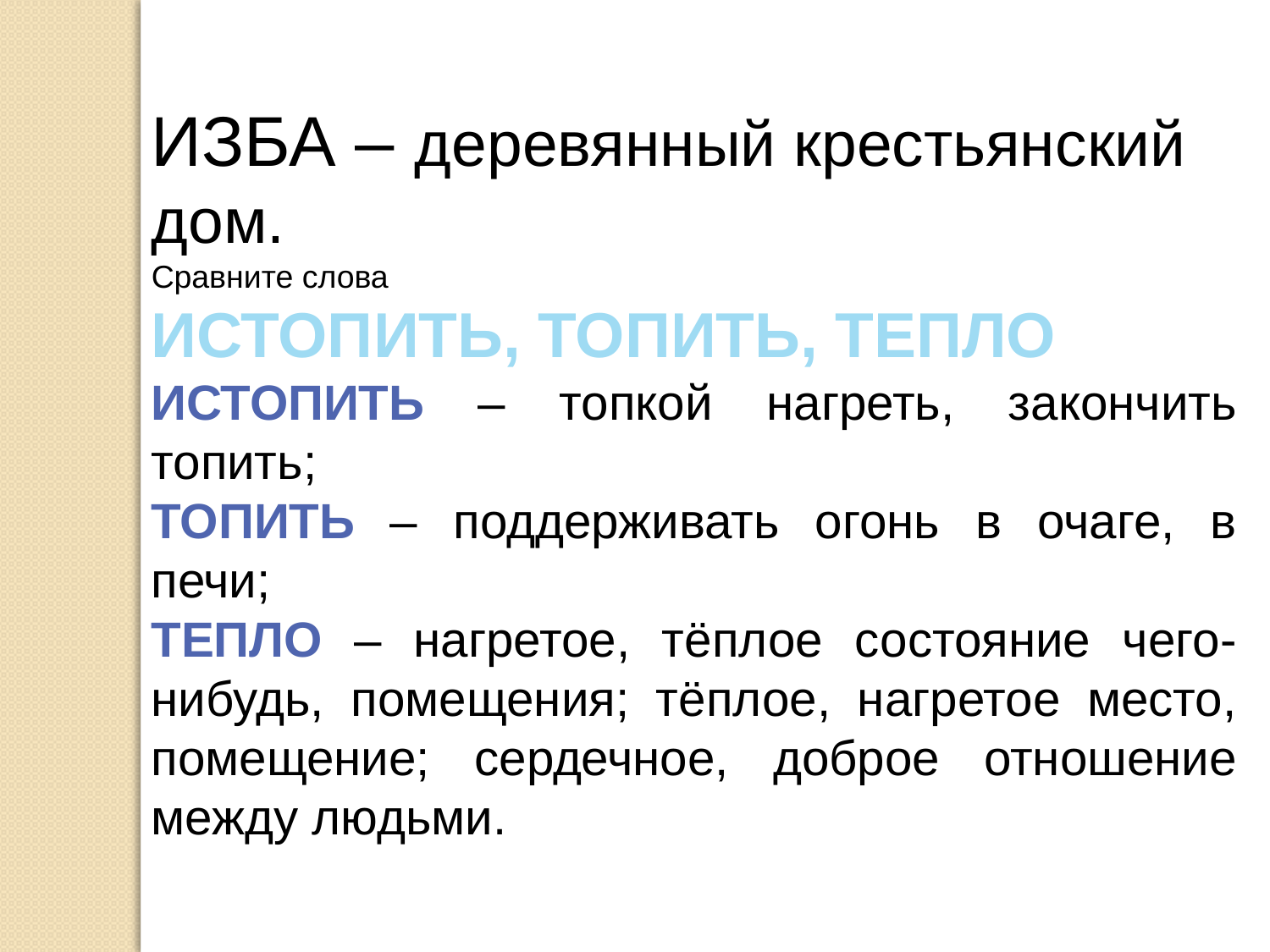

ИЗБА – деревянный крестьянский дом.
Сравните слова
ИСТОПИТЬ, ТОПИТЬ, ТЕПЛО
ИСТОПИТЬ – топкой нагреть, закончить топить;
ТОПИТЬ – поддерживать огонь в очаге, в печи;
ТЕПЛО – нагретое, тёплое состояние чего- нибудь, помещения; тёплое, нагретое место, помещение; сердечное, доброе отношение между людьми.